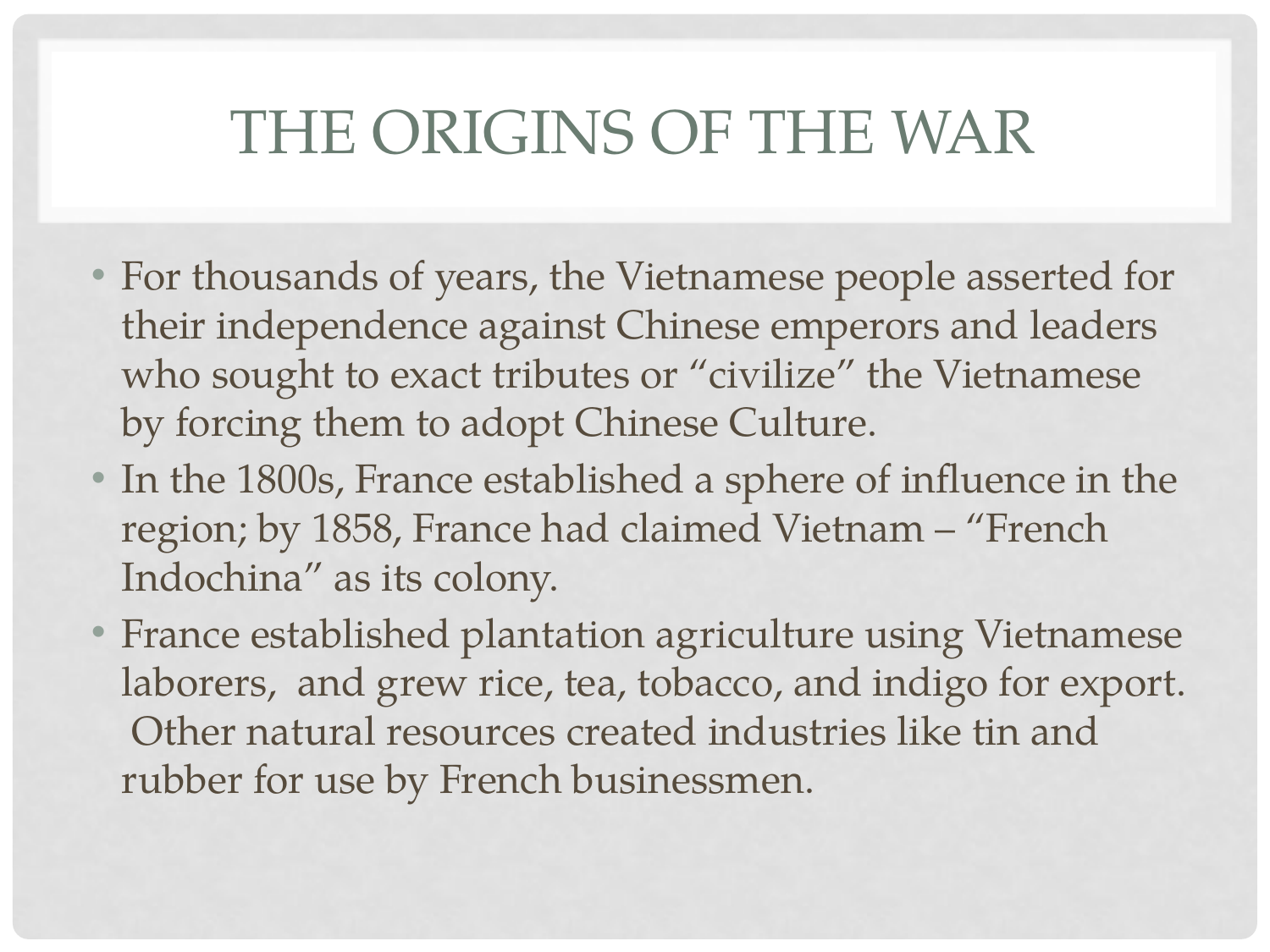

# The origins of the war
For thousands of years, the Vietnamese people asserted for their independence against Chinese emperors and leaders who sought to exact tributes or “civilize” the Vietnamese by forcing them to adopt Chinese Culture.
In the 1800s, France established a sphere of influence in the region; by 1858, France had claimed Vietnam – “French Indochina” as its colony.
France established plantation agriculture using Vietnamese laborers,  and grew rice, tea, tobacco, and indigo for export.  Other natural resources created industries like tin and rubber for use by French businessmen.